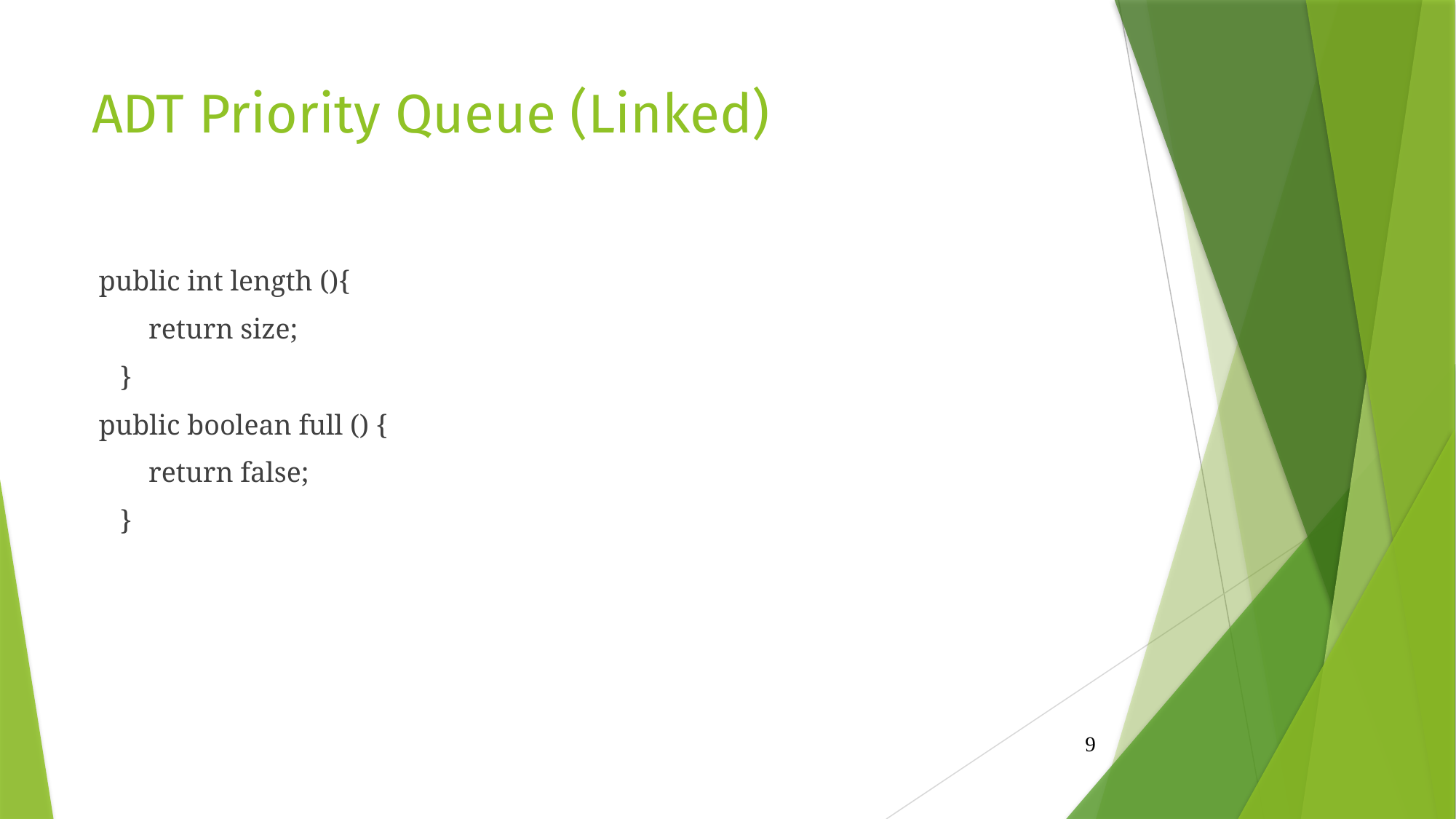

# ADT Priority Queue (Linked)
 public int length (){
        return size;
    }
 public boolean full () {
        return false;
    }
9